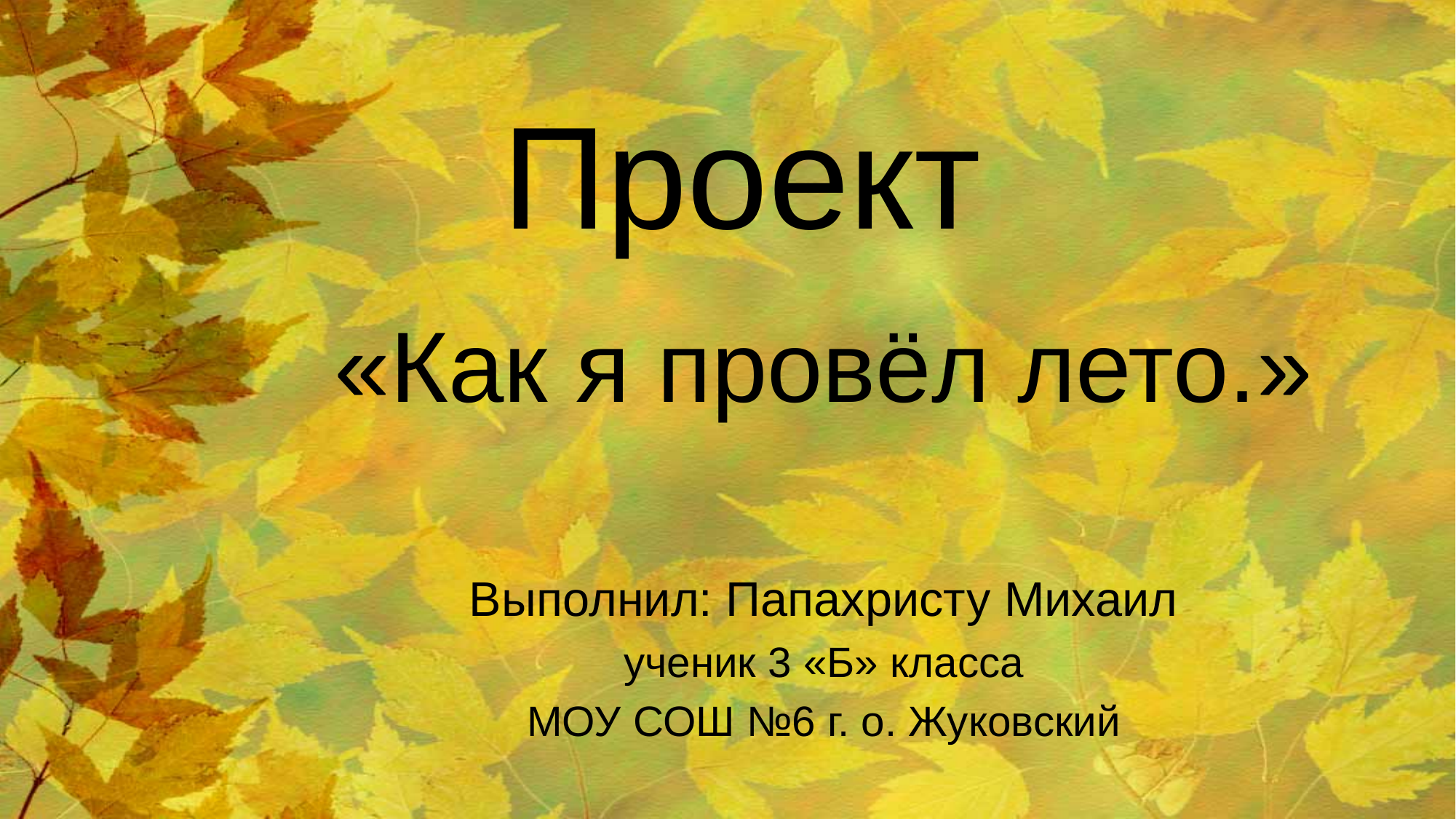

# Проект
«Как я провёл лето.»

Выполнил: Папахристу Михаил
ученик 3 «Б» класса
МОУ СОШ №6 г. о. Жуковский